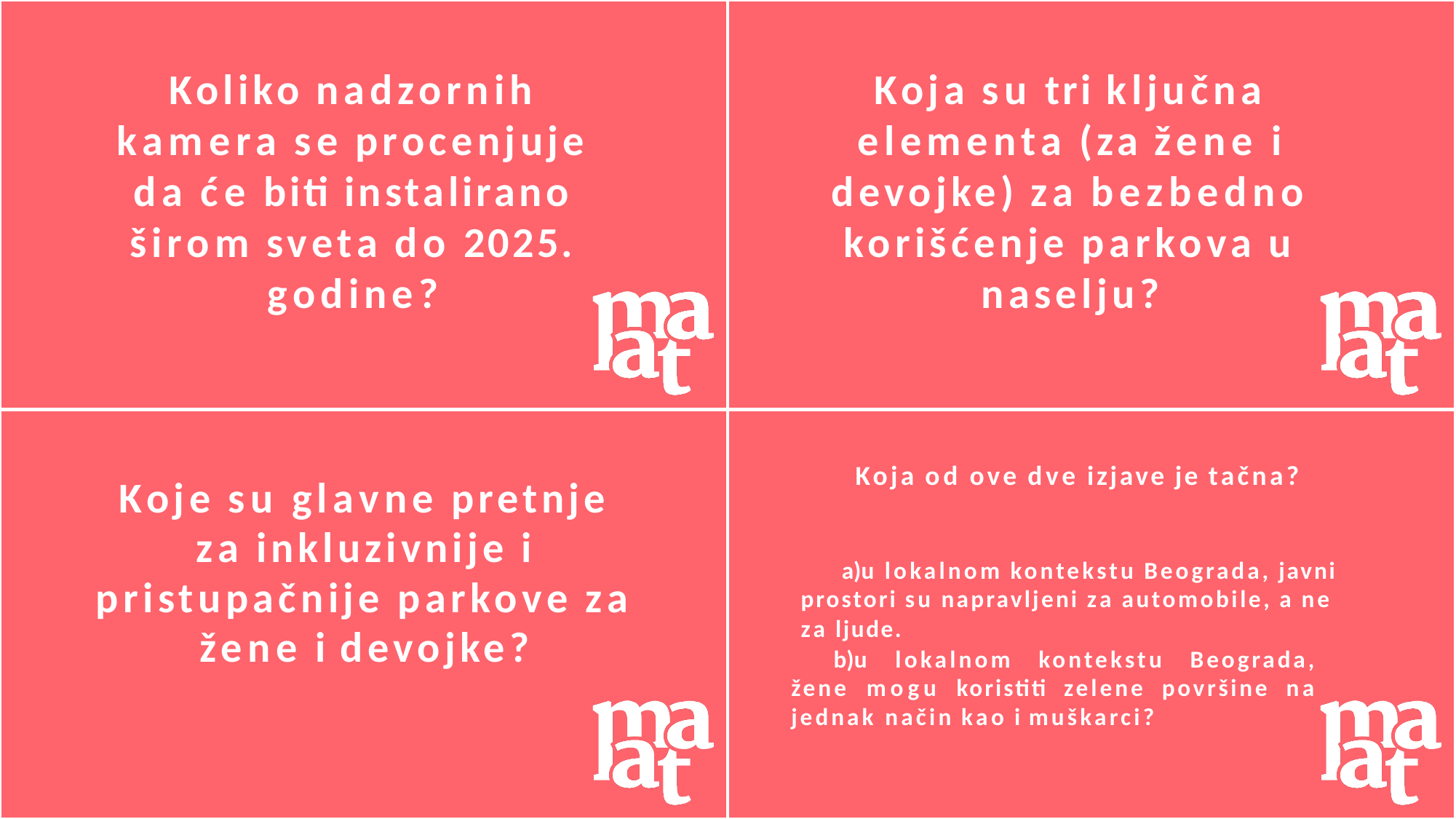

# Koliko nadzornih kamera se procenjuje da će biti instalirano širom sveta do 2025. godine?
Koja su tri ključna elementa (za žene i devojke) za bezbedno korišćenje parkova u naselju?
Koja od ove dve izjave je tačna?

u lokalnom kontekstu Beograda, javni prostori su napravljeni za automobile, a ne za ljude.
u lokalnom kontekstu Beograda, žene mogu koristiti zelene površine na jednak način kao i muškarci?
Koje su glavne pretnje za inkluzivnije i pristupačnije parkove za žene i devojke?